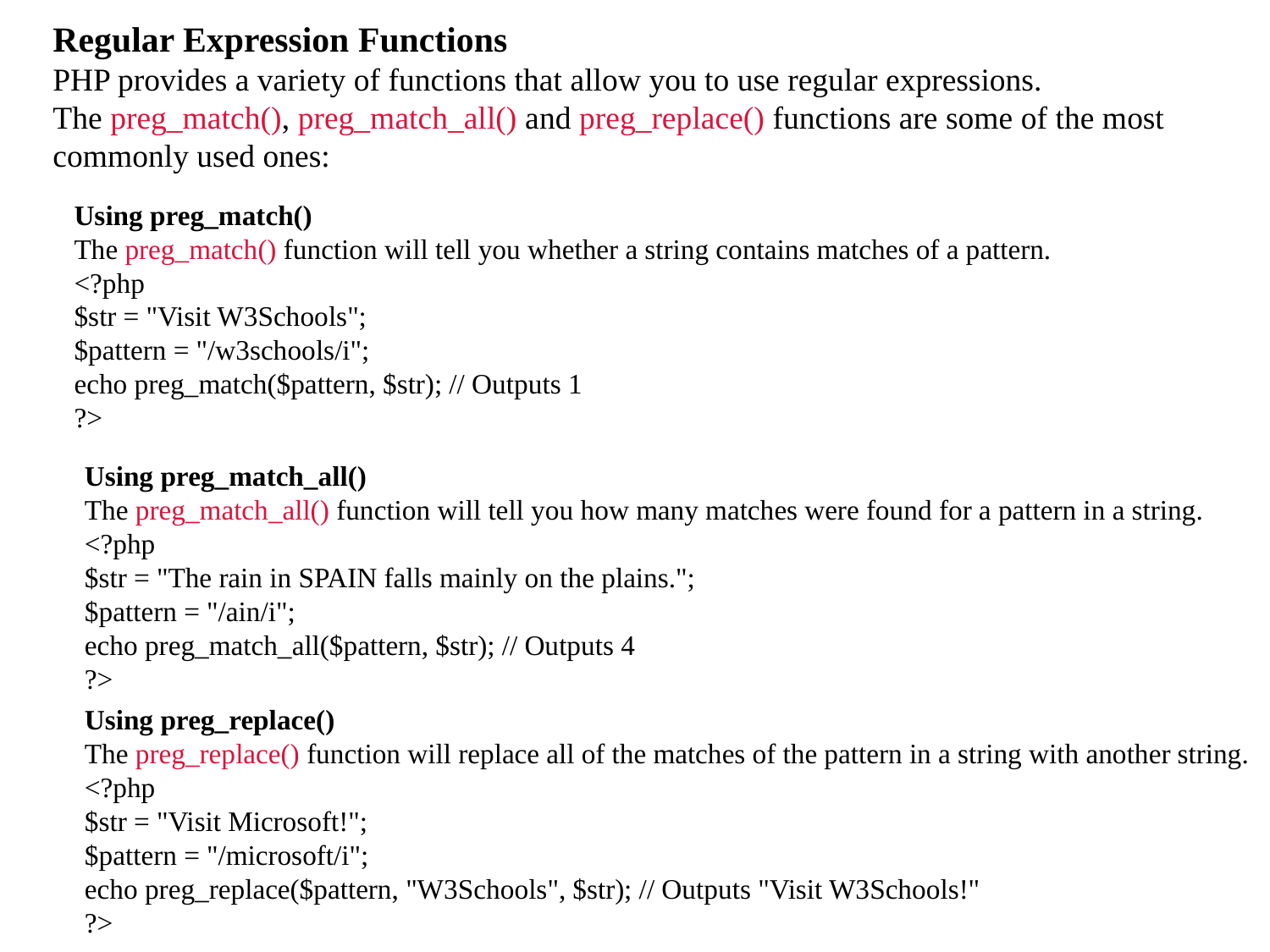

Regular Expression Functions
PHP provides a variety of functions that allow you to use regular expressions. The preg_match(), preg_match_all() and preg_replace() functions are some of the most commonly used ones:
Using preg_match()
The preg_match() function will tell you whether a string contains matches of a pattern.
<?php
$str = "Visit W3Schools";
$pattern = "/w3schools/i";
echo preg_match($pattern, $str); // Outputs 1
?>

Using preg_match_all()
The preg_match_all() function will tell you how many matches were found for a pattern in a string.
<?php
$str = "The rain in SPAIN falls mainly on the plains.";
$pattern = "/ain/i";
echo preg_match_all($pattern, $str); // Outputs 4
?>
Using preg_replace()
The preg_replace() function will replace all of the matches of the pattern in a string with another string.
<?php
$str = "Visit Microsoft!";
$pattern = "/microsoft/i";
echo preg_replace($pattern, "W3Schools", $str); // Outputs "Visit W3Schools!"
?>